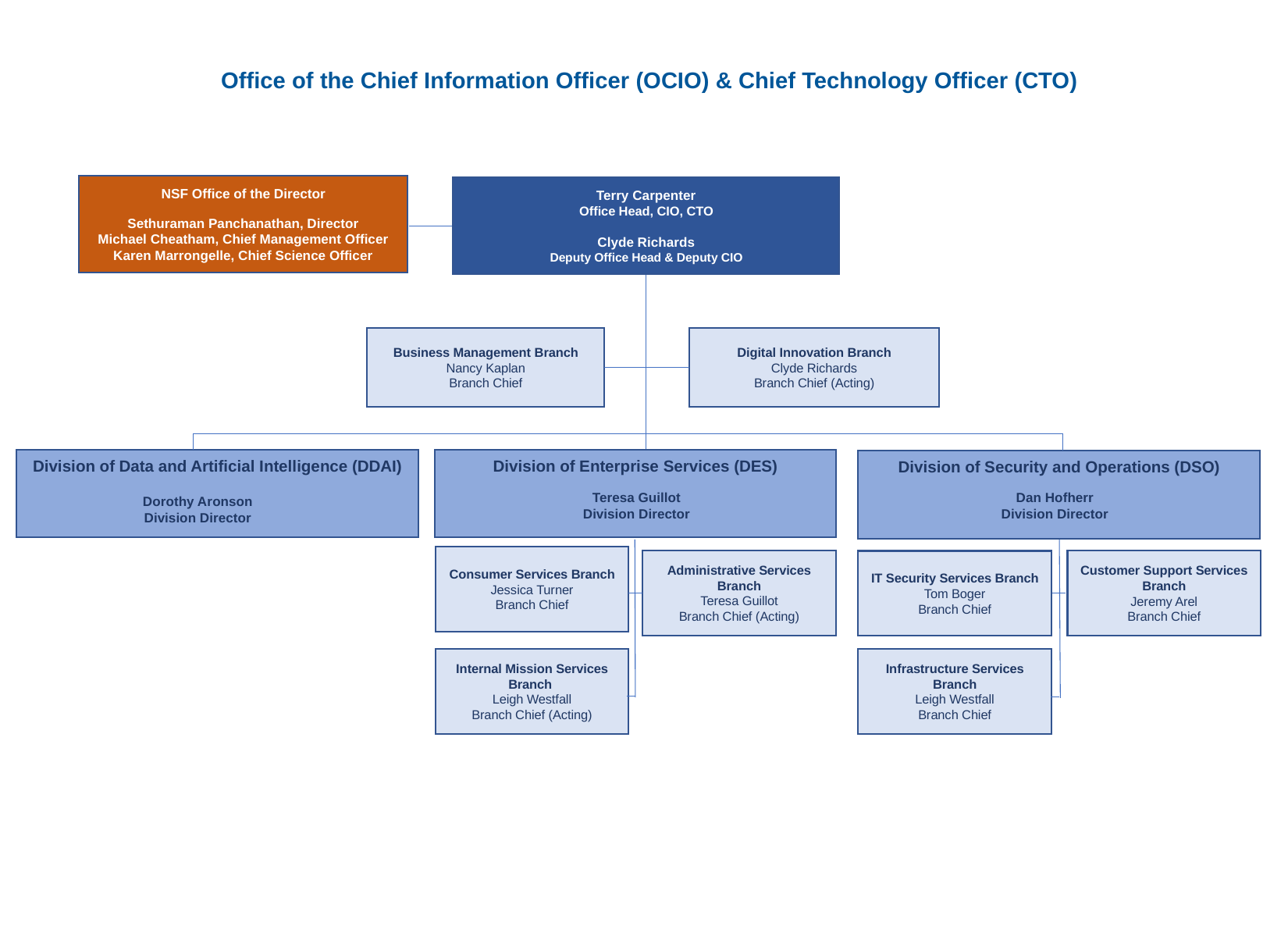

Office of the Chief Information Officer (OCIO) & Chief Technology Officer (CTO)
NSF Office of the Director

Sethuraman Panchanathan, Director
Michael Cheatham, Chief Management Officer
Karen Marrongelle, Chief Science Officer
Terry Carpenter
Office Head, CIO, CTO

Clyde Richards
Deputy Office Head & Deputy CIO
Digital Innovation Branch
Clyde Richards
Branch Chief (Acting)
Business Management Branch
Nancy Kaplan
Branch Chief
Division of Data and Artificial Intelligence (DDAI)
Division of Enterprise Services (DES)
Division of Security and Operations (DSO)
Dan Hofherr
Division Director
Teresa Guillot
Division Director
Dorothy Aronson
Division Director
Consumer Services Branch
Jessica Turner
Branch Chief
Administrative Services Branch
Teresa Guillot
Branch Chief (Acting)
Customer Support Services Branch
Jeremy Arel
Branch Chief
IT Security Services Branch
Tom Boger
Branch Chief
Internal Mission Services Branch
Leigh Westfall
Branch Chief (Acting)
Infrastructure Services Branch
Leigh Westfall
Branch Chief